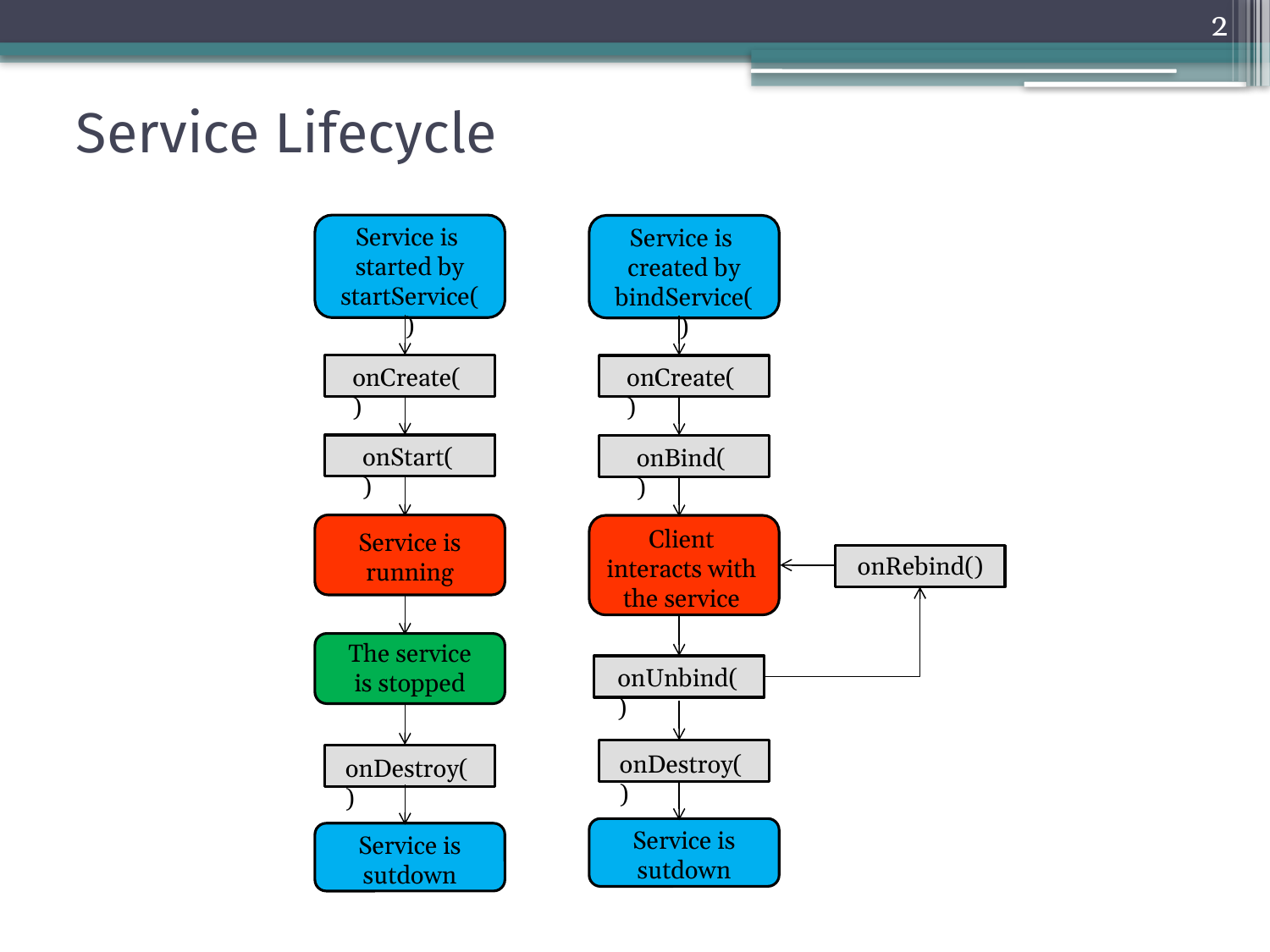

2
# Service Lifecycle

Service is  started by startService()

Service is  created by bindService()

onCreate()

onCreate()

onStart()

onBind()

Client interacts with the service
Service is running
onRebind()

The service is stopped

onUnbind()

onDestroy()

onDestroy()

Service is sutdown

Service is sutdown